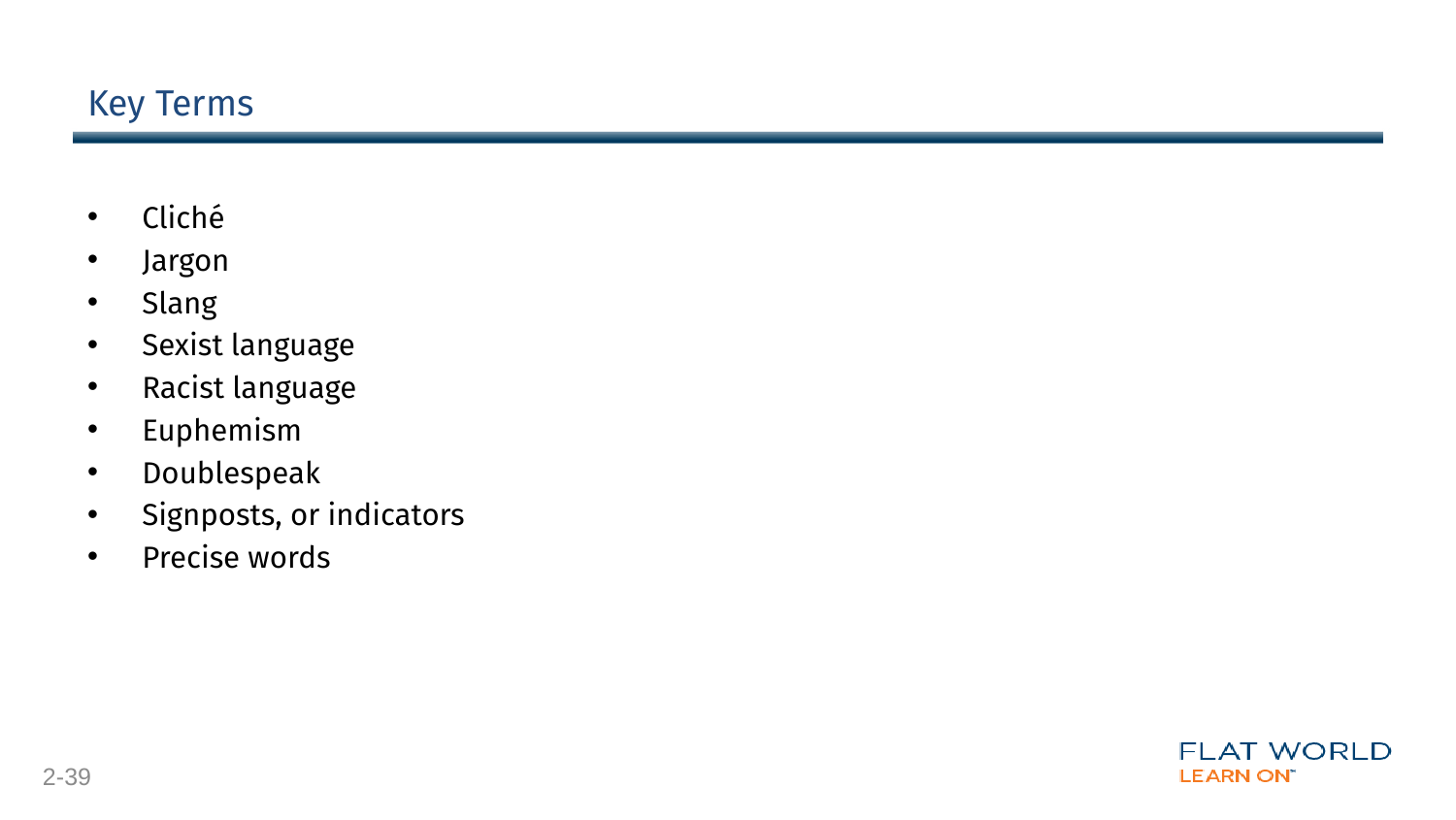

# Key Terms
Cliché
Jargon
Slang
Sexist language
Racist language
Euphemism
Doublespeak
Signposts, or indicators
Precise words
2-39